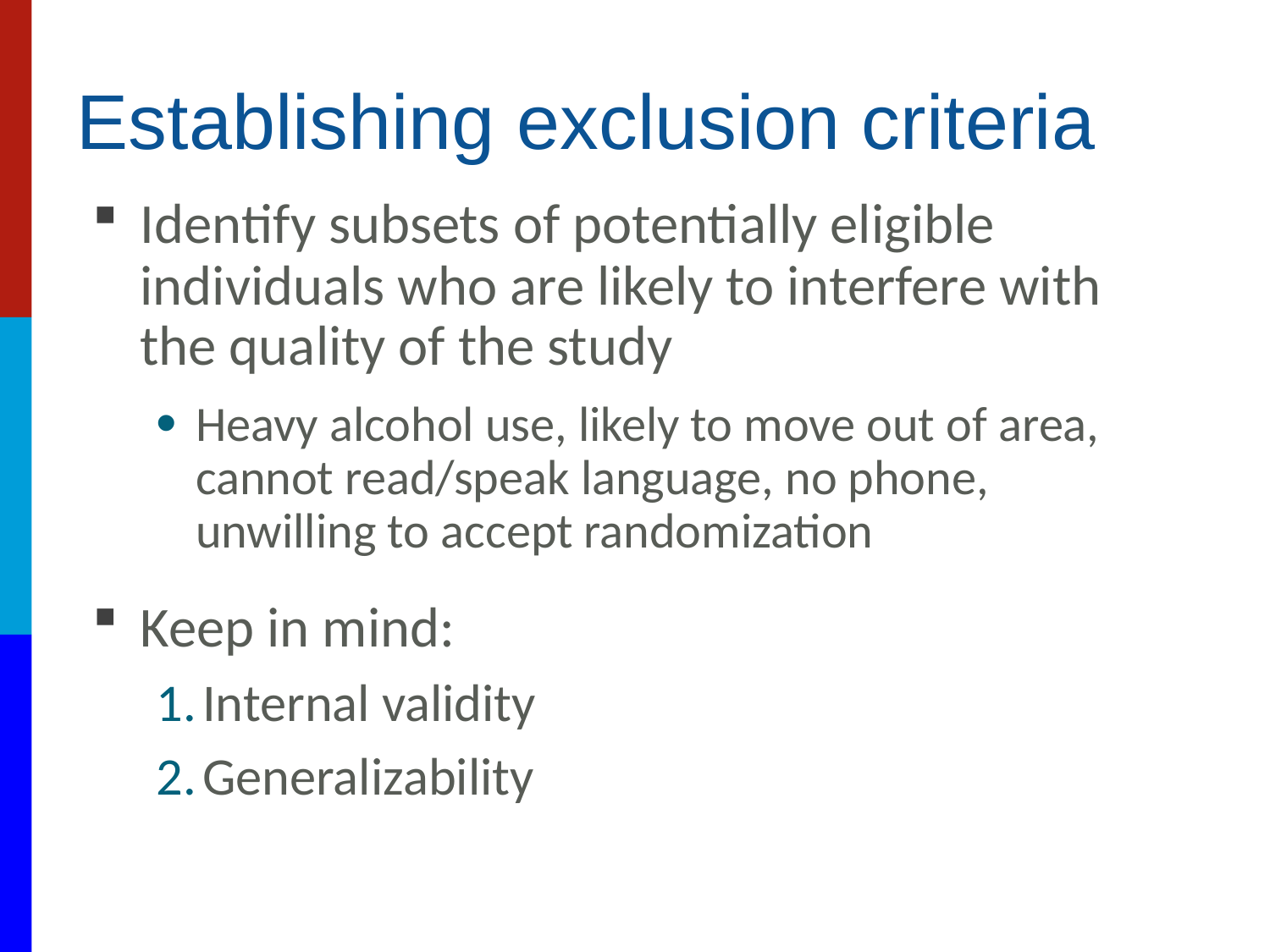

# Establishing exclusion criteria
Identify subsets of potentially eligible individuals who are likely to interfere with the quality of the study
Heavy alcohol use, likely to move out of area, cannot read/speak language, no phone, unwilling to accept randomization
Keep in mind:
Internal validity
Generalizability